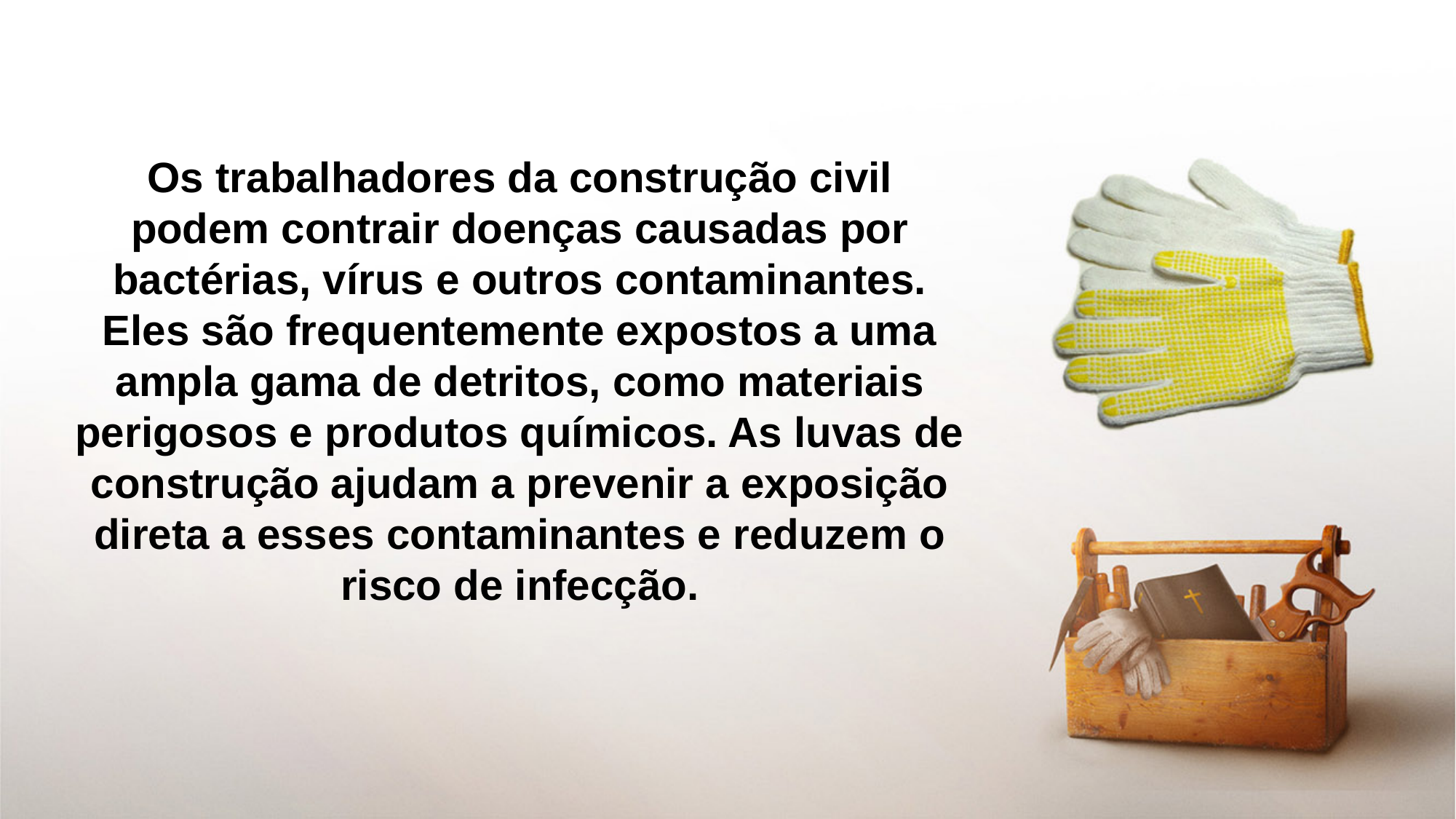

Os trabalhadores da construção civil podem contrair doenças causadas por bactérias, vírus e outros contaminantes. Eles são frequentemente expostos a uma ampla gama de detritos, como materiais perigosos e produtos químicos. As luvas de construção ajudam a prevenir a exposição direta a esses contaminantes e reduzem o risco de infecção.